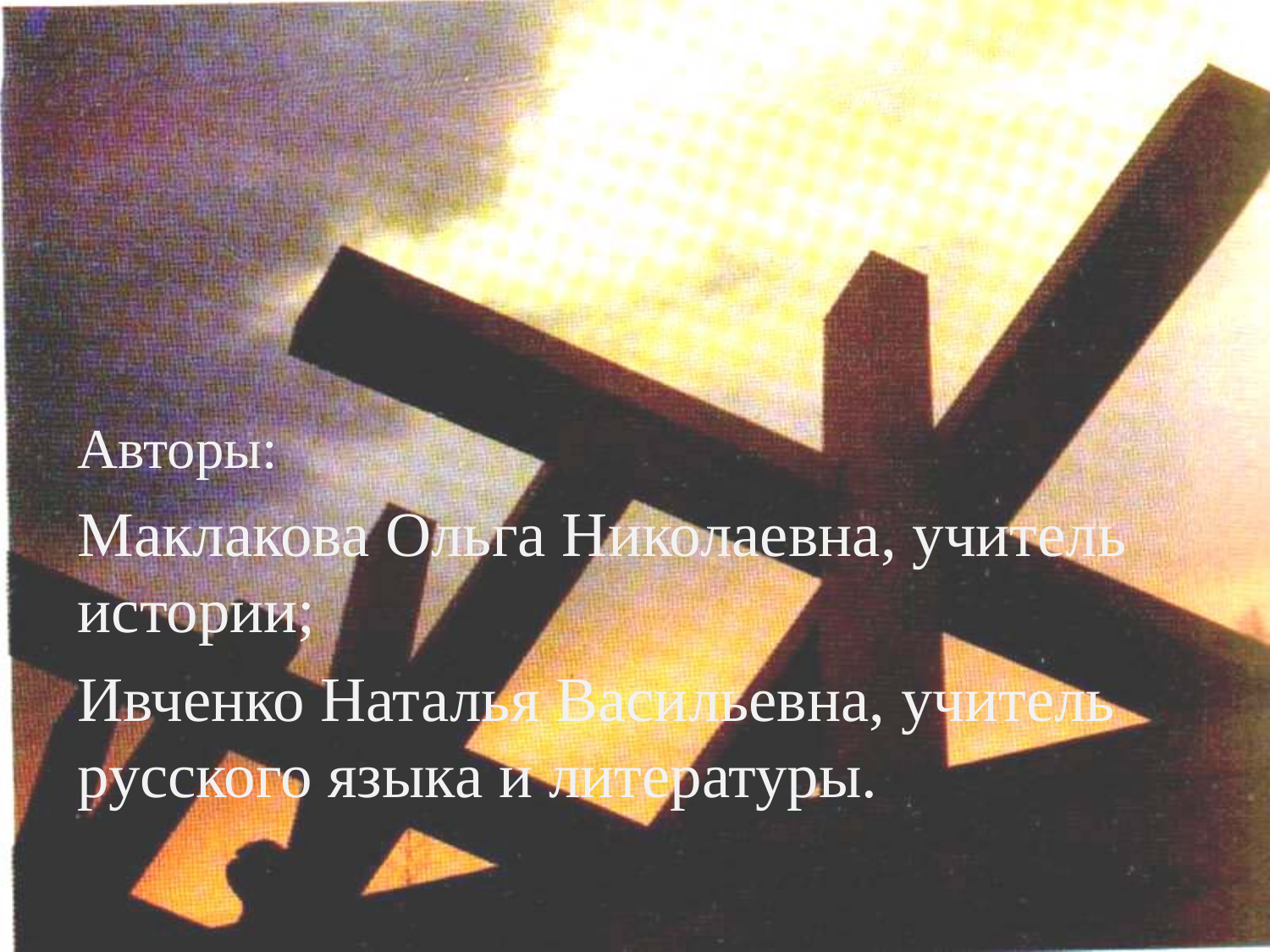

Авторы:
Маклакова Ольга Николаевна, учитель истории;
Ивченко Наталья Васильевна, учитель русского языка и литературы.